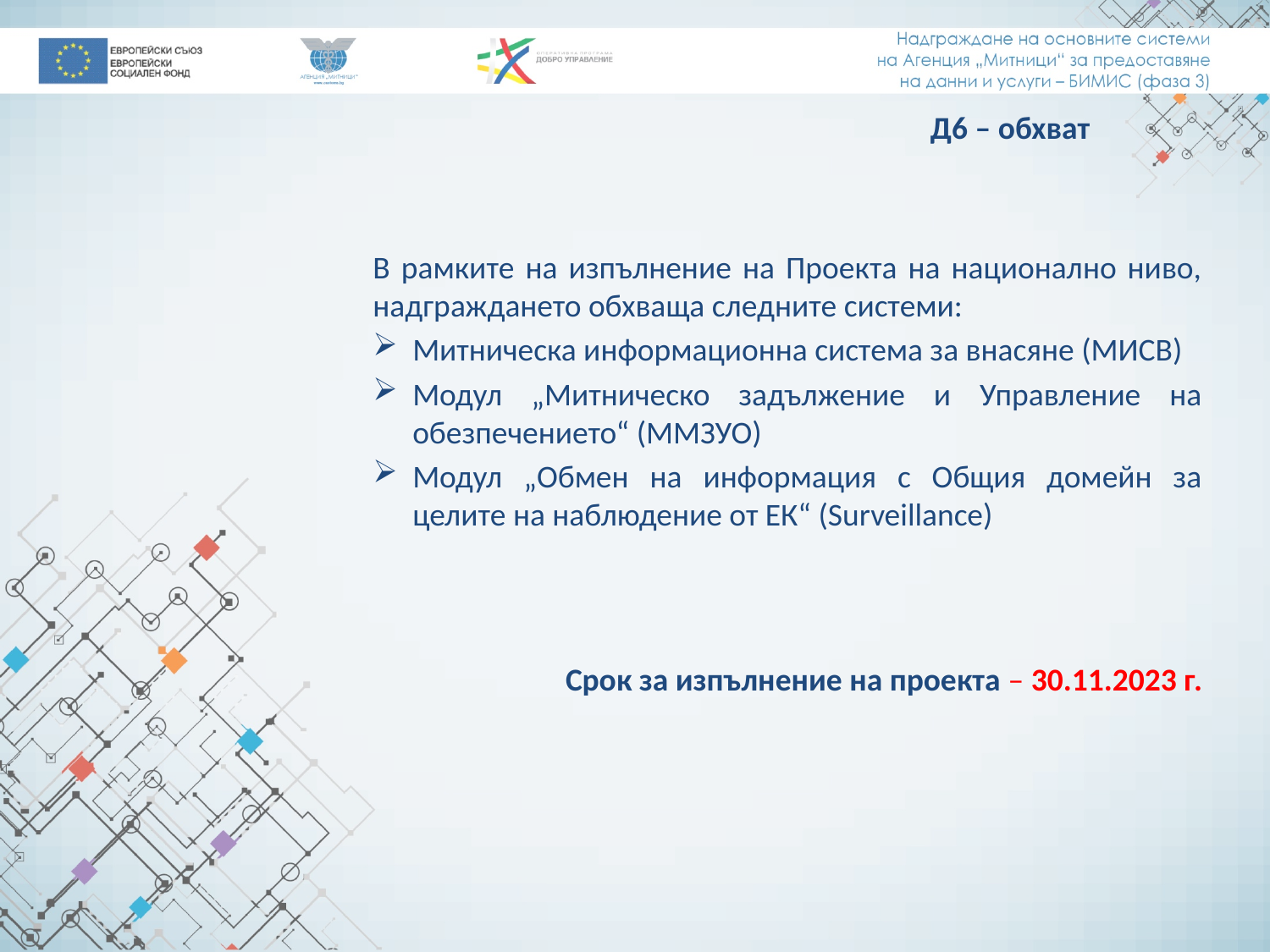

Д6 – обхват

В рамките на изпълнение на Проекта на национално ниво, надграждането обхваща следните системи:
Митническа информационна система за внасяне (МИСВ)
Модул „Митническо задължение и Управление на обезпечението“ (ММЗУО)
Модул „Обмен на информация с Общия домейн за целите на наблюдение от ЕК“ (Surveillance)

Срок за изпълнение на проекта – 30.11.2023 г.